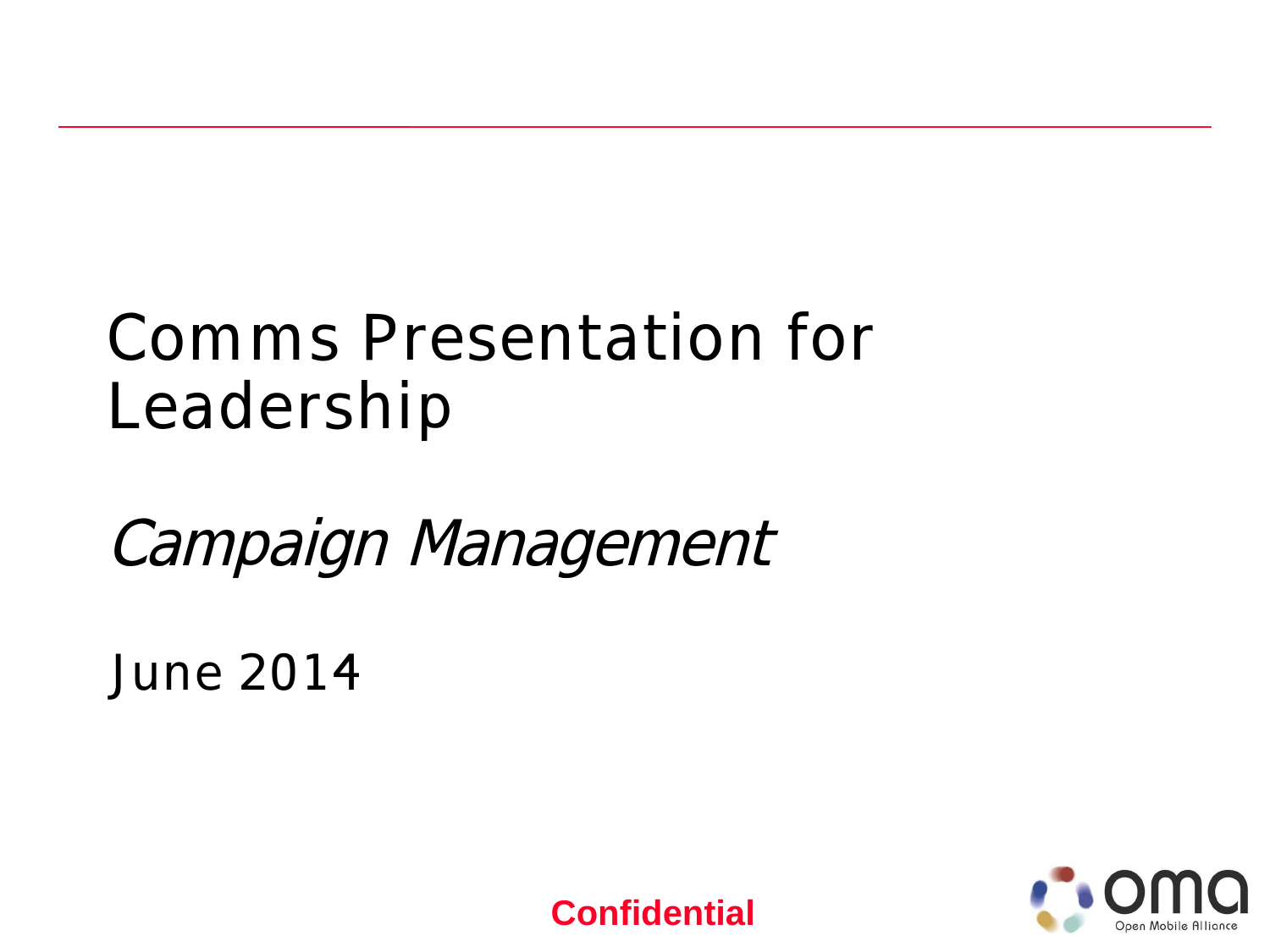

# Comms Presentation for Leadership Campaign Management June 2014